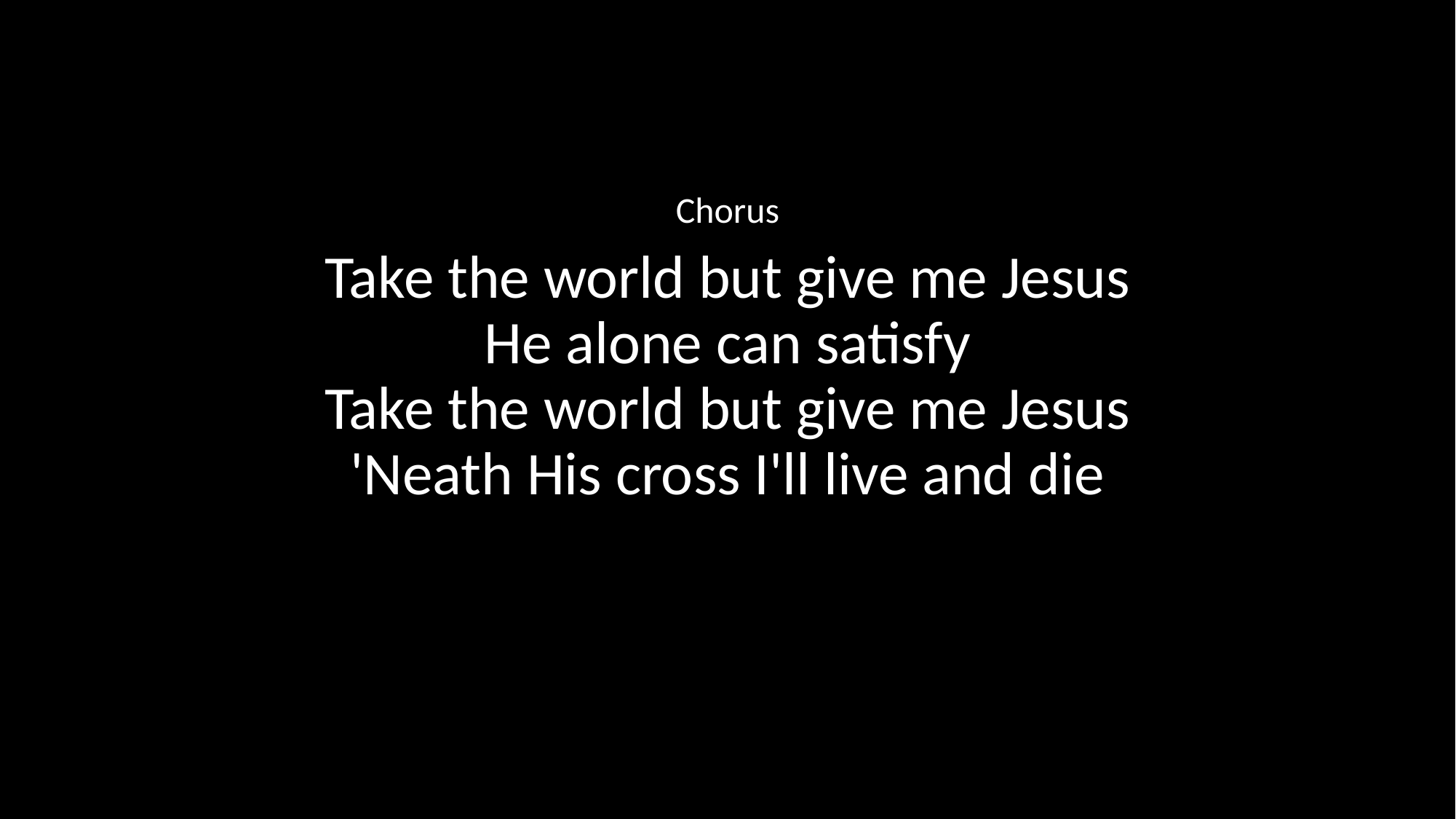

Chorus
Take the world but give me Jesus
He alone can satisfy
Take the world but give me Jesus
'Neath His cross I'll live and die